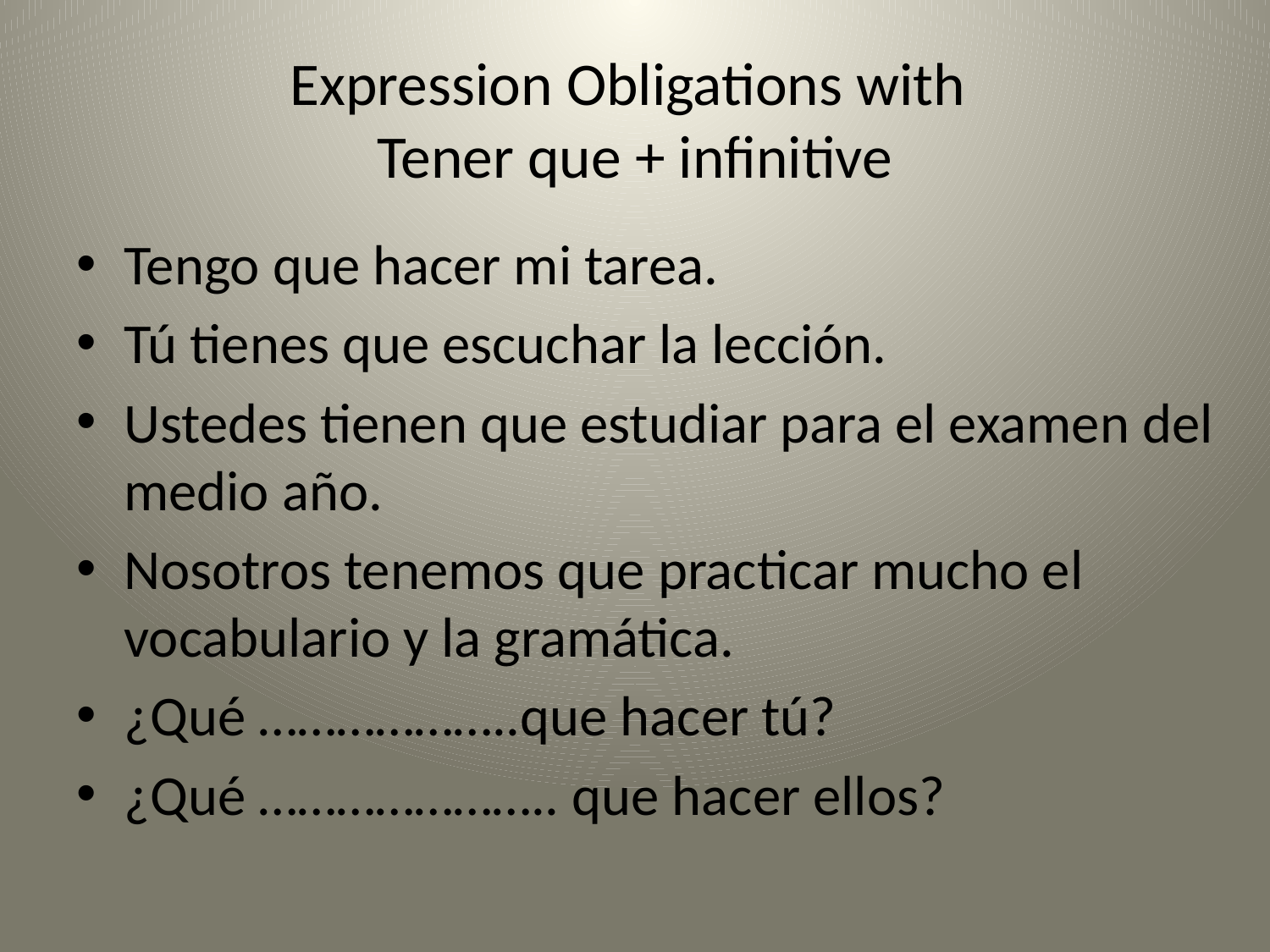

# Expression Obligations with Tener que + infinitive
Tengo que hacer mi tarea.
Tú tienes que escuchar la lección.
Ustedes tienen que estudiar para el examen del medio año.
Nosotros tenemos que practicar mucho el vocabulario y la gramática.
¿Qué ………………..que hacer tú?
¿Qué ………………….. que hacer ellos?